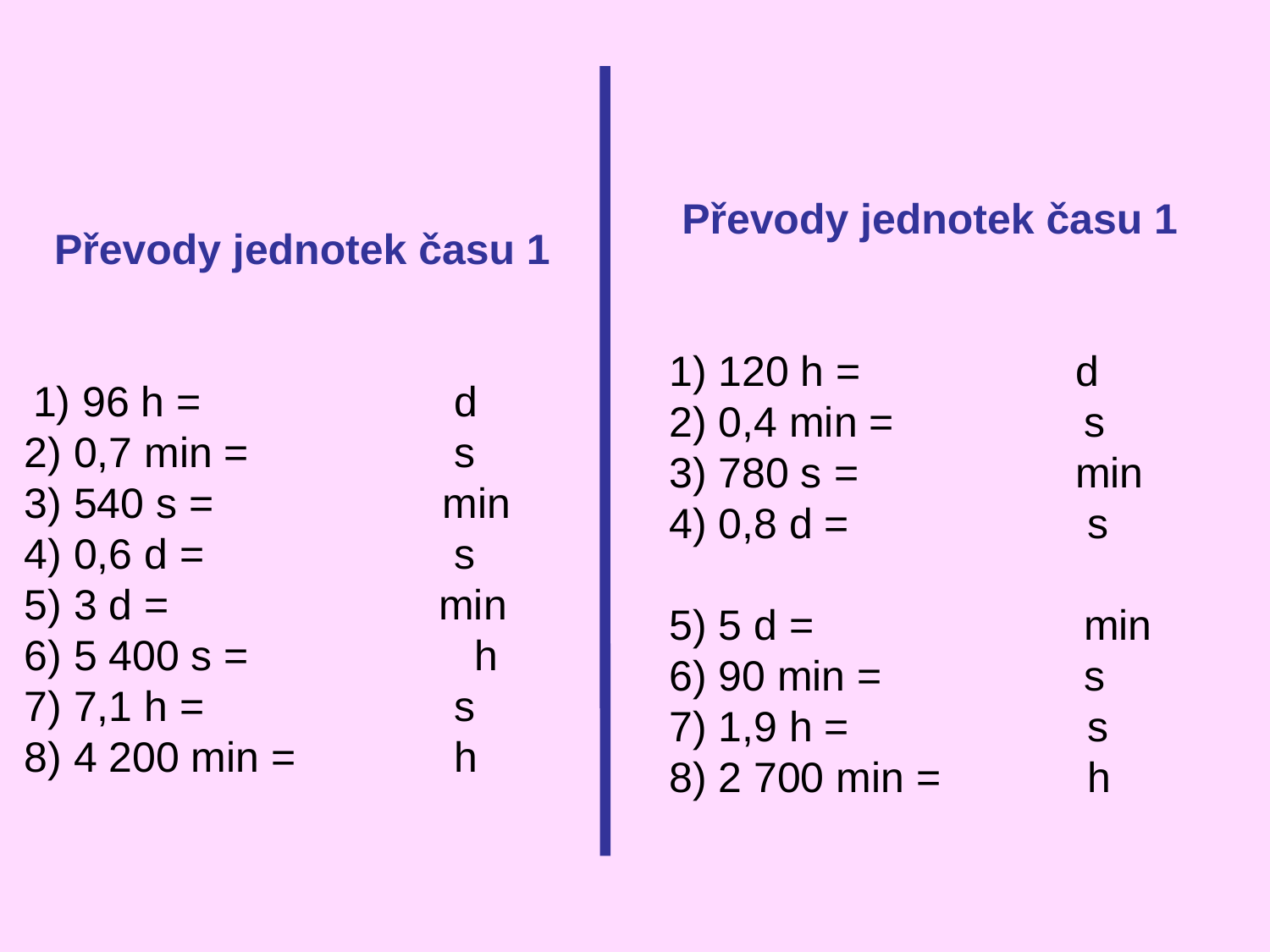

Převody jednotek času 1

 1) 120 h =		         d
 2) 0,4 min =	               s
 3) 780 s =		         min
 4) 0,8 d =		          s
 5) 5 d =		               min
 6) 90 min =	               s
 7) 1,9 h =		          s
 8) 2 700 min =	          h
Převody jednotek času 1

  1) 96 h =		           d
 2) 0,7 min =		           s
 3) 540 s =		          min
 4) 0,6 d =		           s
 5) 3 d =		               min
 6) 5 400 s =	                  h
 7) 7,1 h =		           s
 8) 4 200 min =	           h